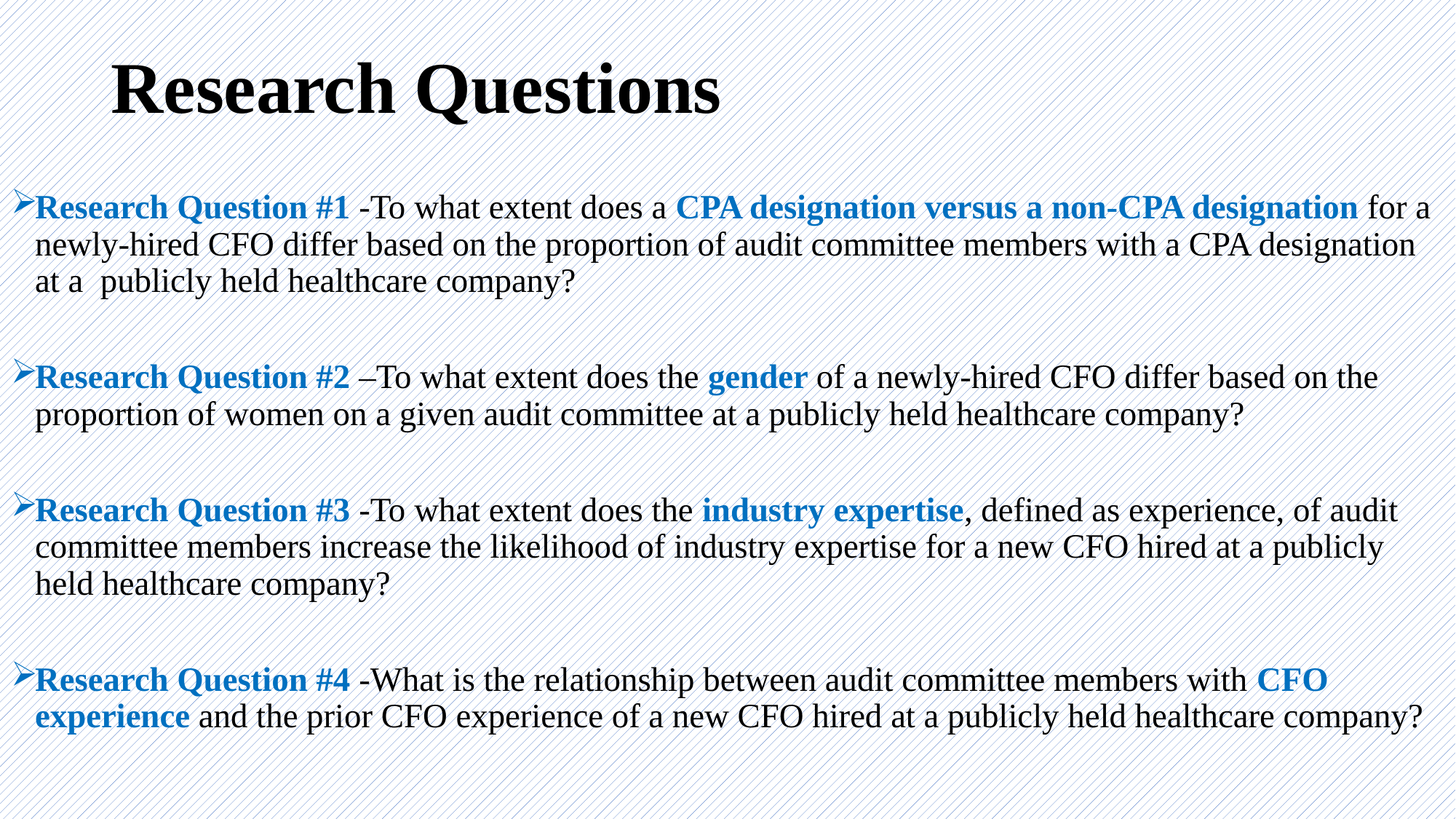

# Research Questions
Research Question #1 -To what extent does a CPA designation versus a non-CPA designation for a newly-hired CFO differ based on the proportion of audit committee members with a CPA designation at a  publicly held healthcare company?

Research Question #2 –To what extent does the gender of a newly-hired CFO differ based on the proportion of women on a given audit committee at a publicly held healthcare company?

Research Question #3 -To what extent does the industry expertise, defined as experience, of audit committee members increase the likelihood of industry expertise for a new CFO hired at a publicly held healthcare company?

Research Question #4 -What is the relationship between audit committee members with CFO experience and the prior CFO experience of a new CFO hired at a publicly held healthcare company?